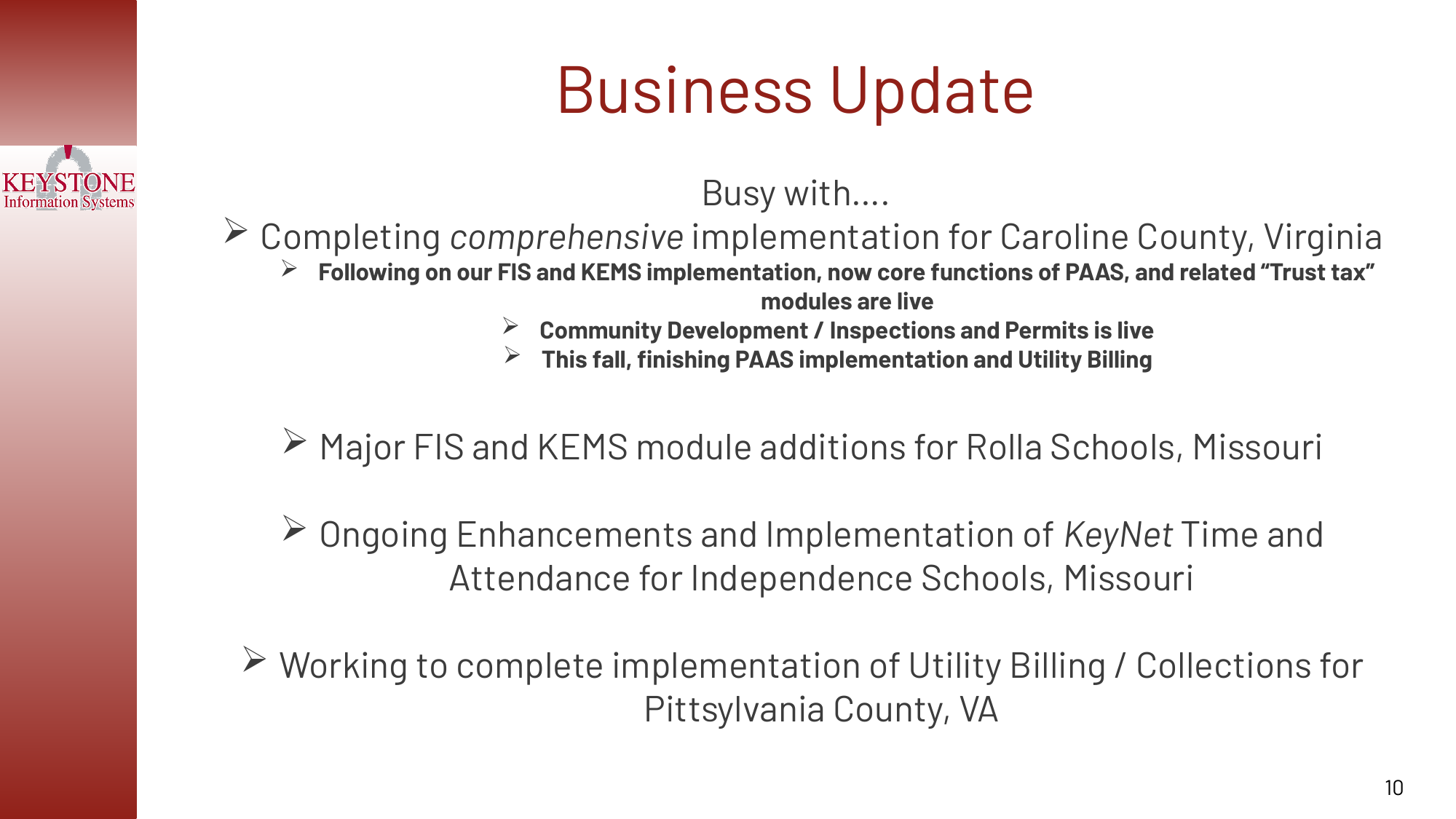

Business Update
Busy with….
Completing comprehensive implementation for Caroline County, Virginia
Following on our FIS and KEMS implementation, now core functions of PAAS, and related “Trust tax” modules are live
Community Development / Inspections and Permits is live
This fall, finishing PAAS implementation and Utility Billing

Major FIS and KEMS module additions for Rolla Schools, Missouri

Ongoing Enhancements and Implementation of KeyNet Time and Attendance for Independence Schools, Missouri

Working to complete implementation of Utility Billing / Collections for Pittsylvania County, VA

10